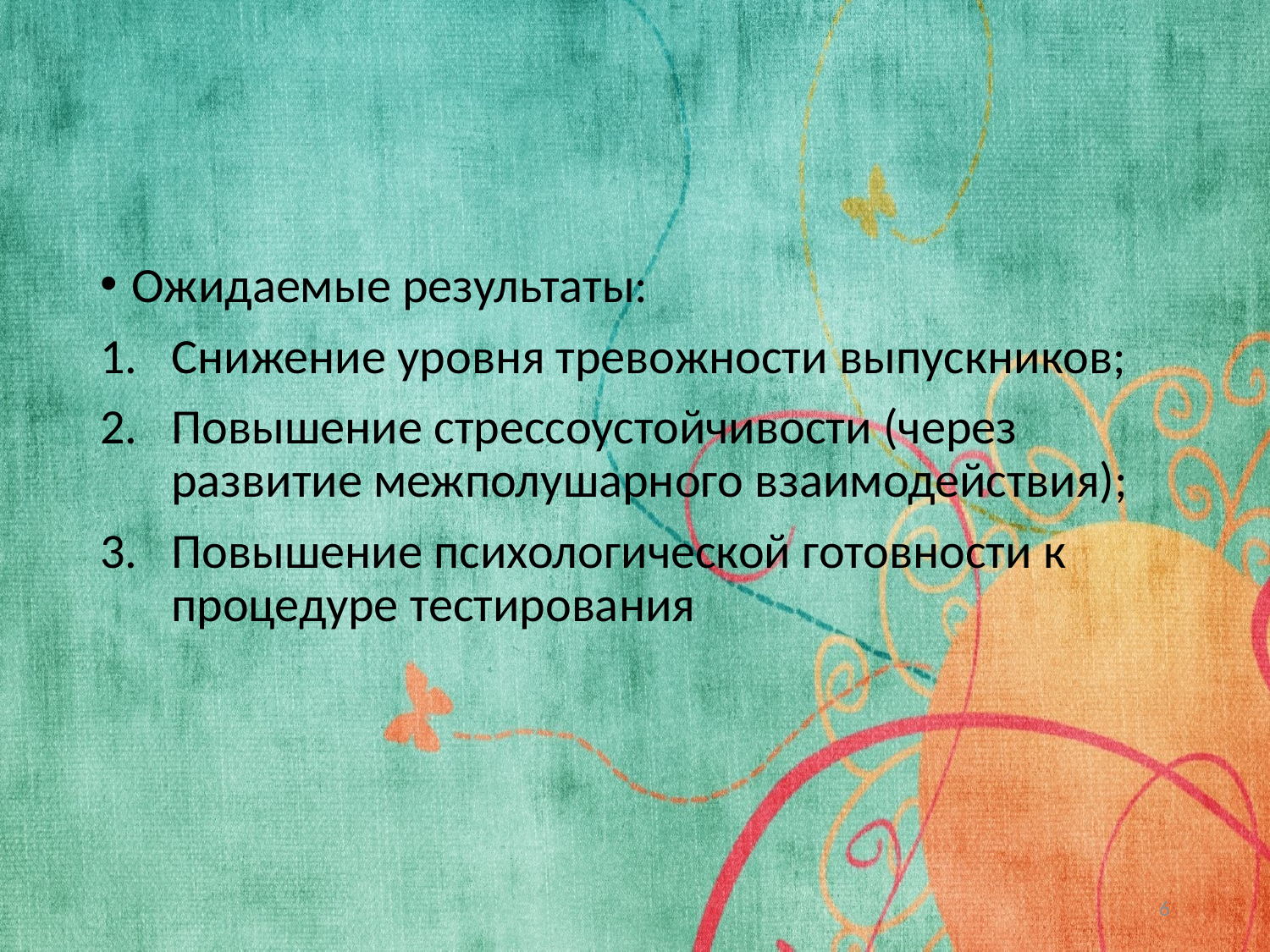

#
Ожидаемые результаты:
Снижение уровня тревожности выпускников;
Повышение стрессоустойчивости (через развитие межполушарного взаимодействия);
Повышение психологической готовности к процедуре тестирования
6